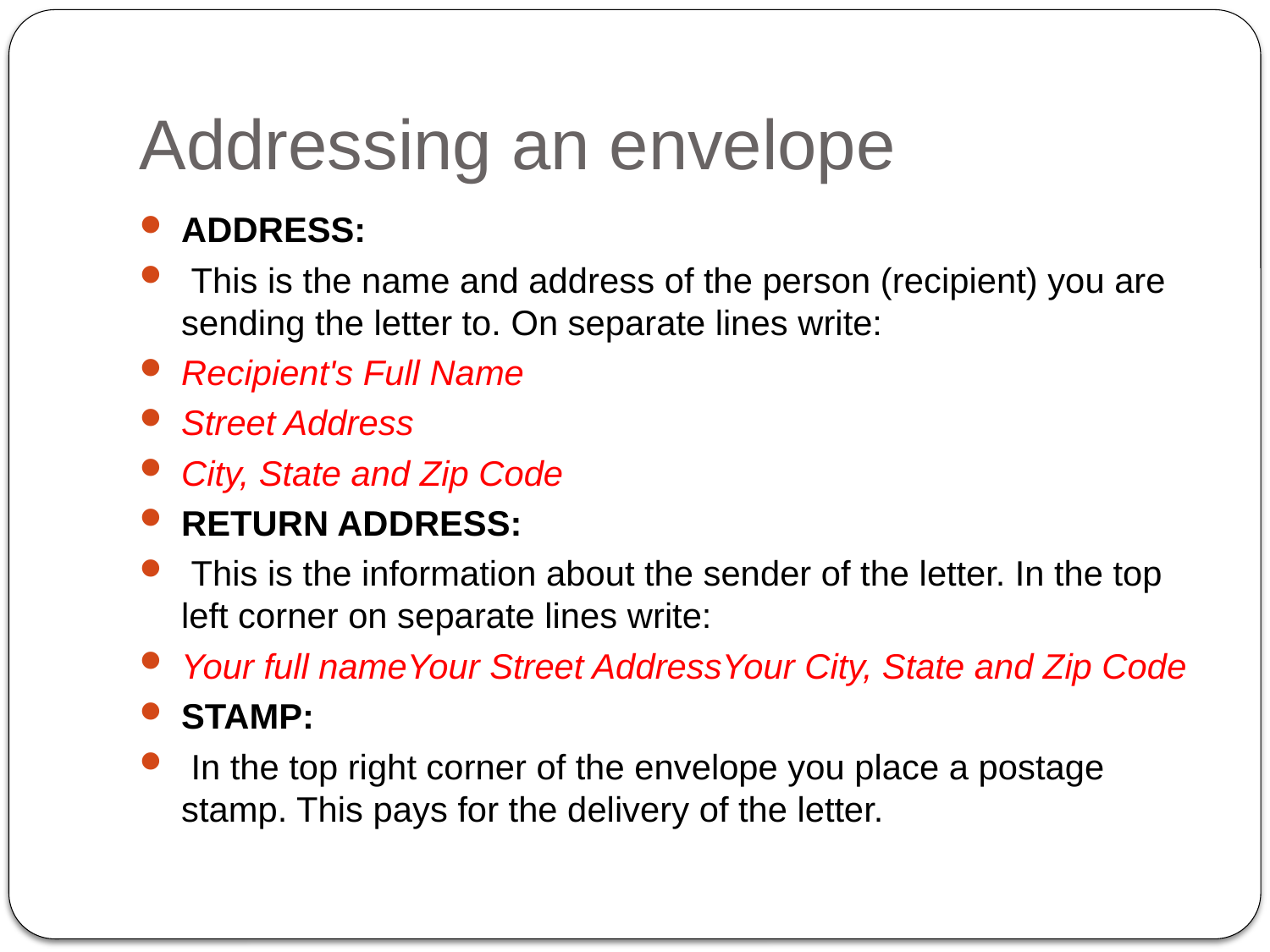

# Addressing an envelope
ADDRESS:
 This is the name and address of the person (recipient) you are sending the letter to.  On separate lines write:
Recipient's Full Name
Street Address
City, State and Zip Code
RETURN ADDRESS:
 This is the information about the sender of the letter. In the top left corner on separate lines write:
Your full name Your Street Address Your City, State and Zip Code
STAMP:
 In the top right corner of the envelope you place a postage stamp. This pays for the delivery of the letter.